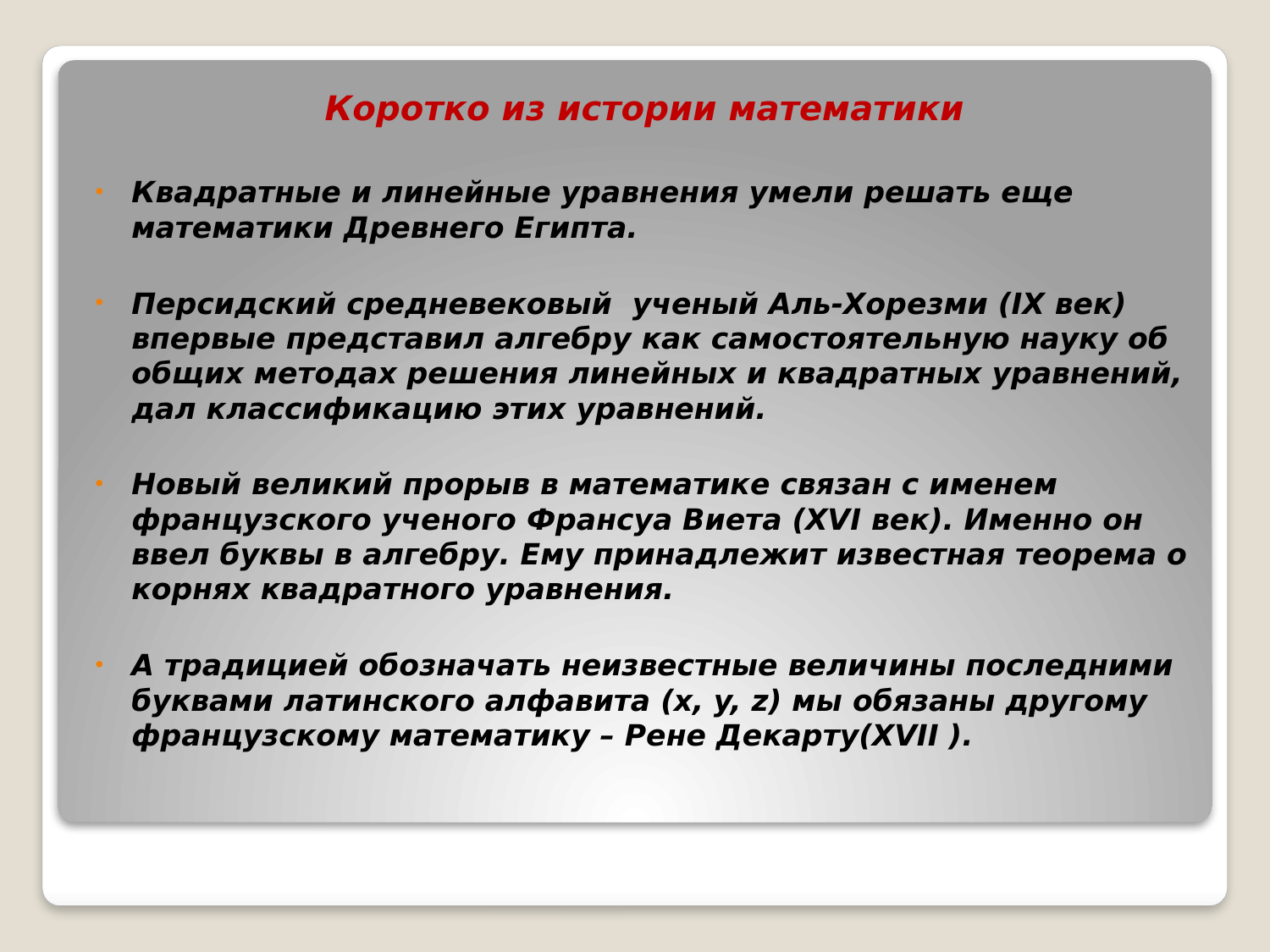

Коротко из истории математики

Квадратные и линейные уравнения умели решать еще математики Древнего Египта.

Персидский средневековый  ученый Аль-Хорезми (IX век) впервые представил алгебру как самостоятельную науку об общих методах решения линейных и квадратных уравнений, дал классификацию этих уравнений.

Новый великий прорыв в математике связан с именем французского ученого Франсуа Виета (XVI век). Именно он ввел буквы в алгебру. Ему принадлежит известная теорема о корнях квадратного уравнения.

А традицией обозначать неизвестные величины последними буквами латинского алфавита (x, y, z) мы обязаны другому французскому математику – Рене Декарту(XVII ).
#